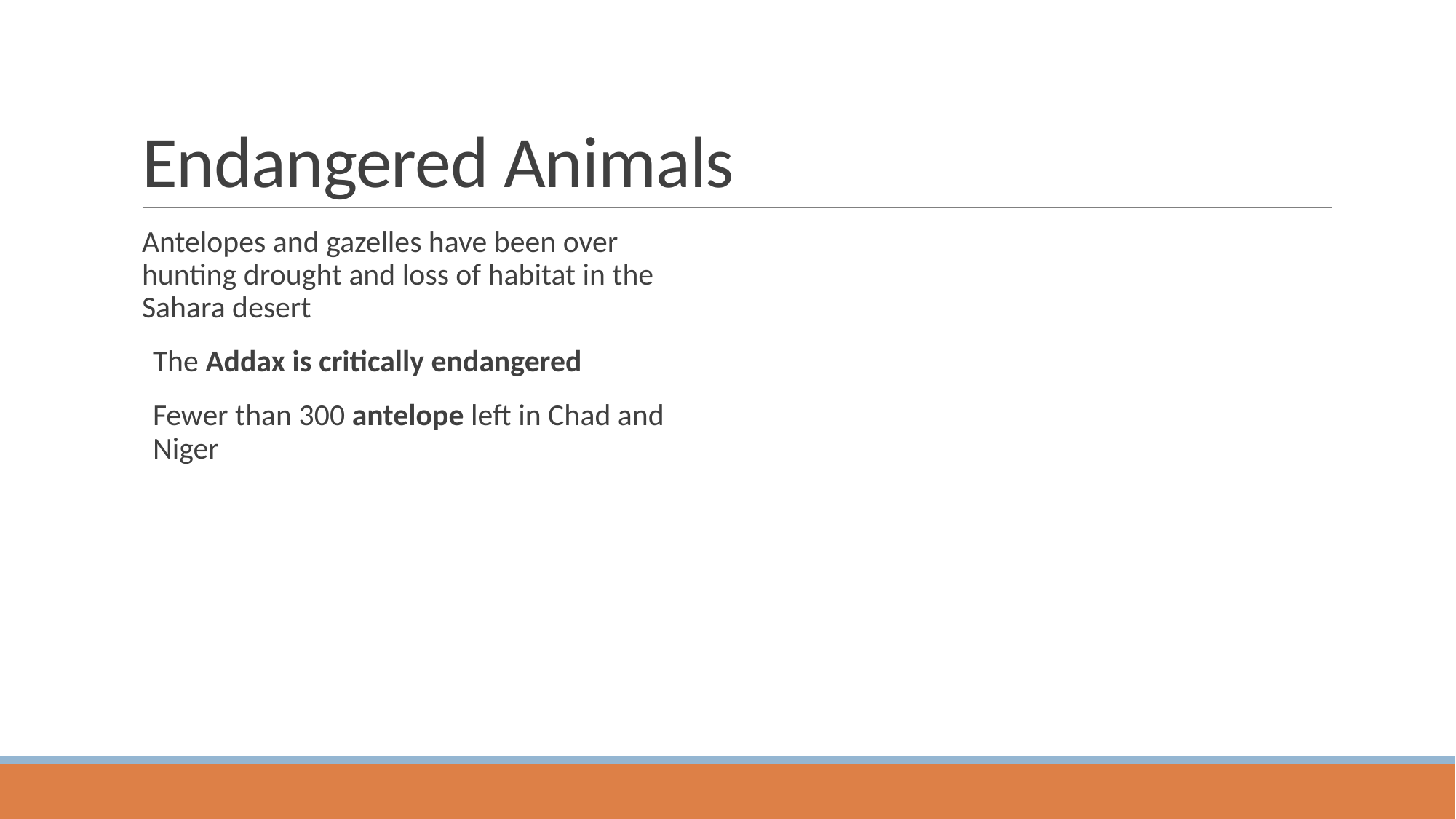

# Endangered Animals
Antelopes and gazelles have been over hunting drought and loss of habitat in the Sahara desert
The Addax is critically endangered
Fewer than 300 antelope left in Chad and Niger